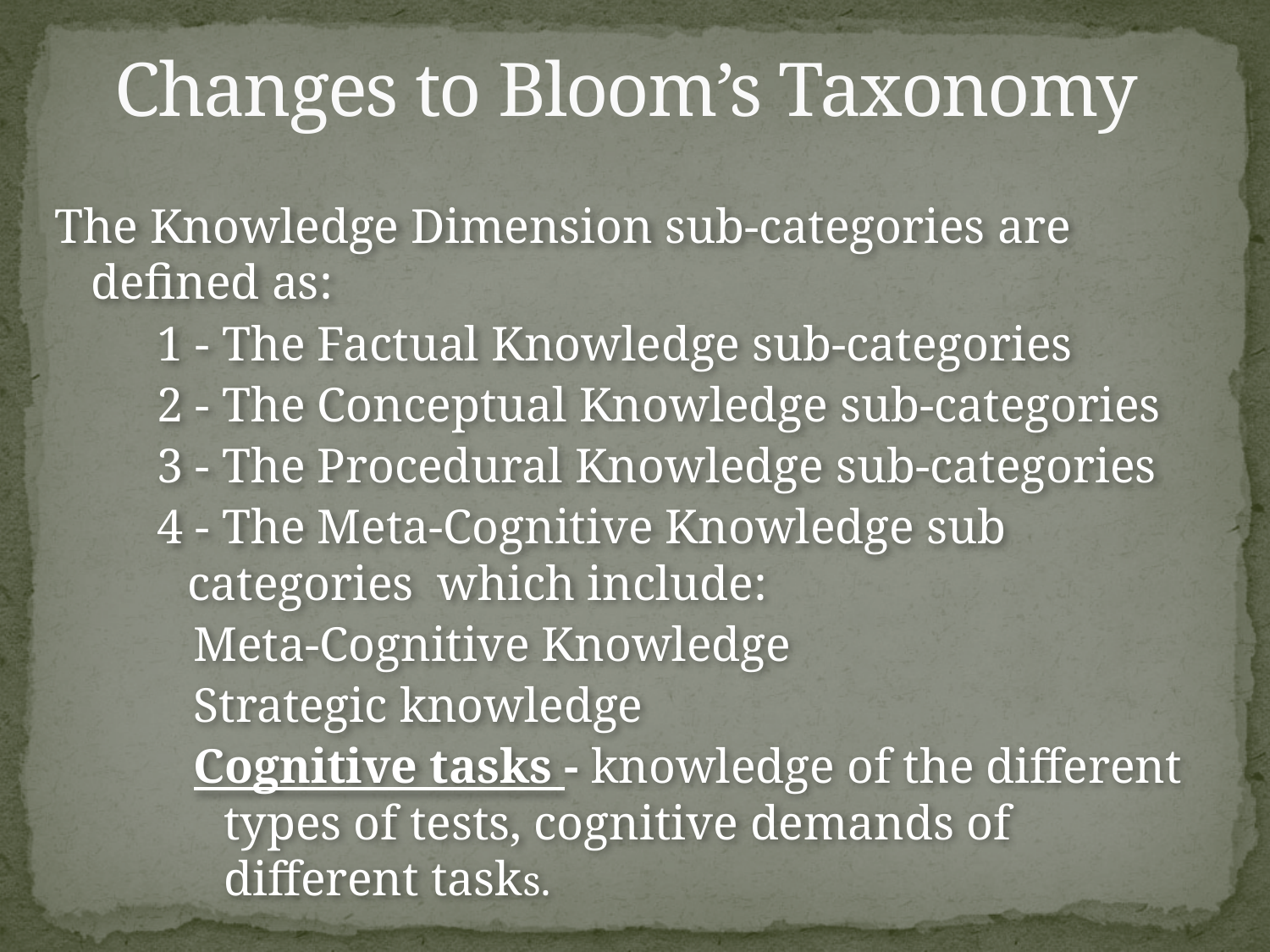

# Changes to Bloom’s Taxonomy
The Knowledge Dimension sub-categories are defined as:
1 - The Factual Knowledge sub-categories
2 - The Conceptual Knowledge sub-categories
3 - The Procedural Knowledge sub-categories
4 - The Meta-Cognitive Knowledge sub categories  which include:
Meta-Cognitive Knowledge
Strategic knowledge
Cognitive tasks - knowledge of the different types of tests, cognitive demands of different tasks.